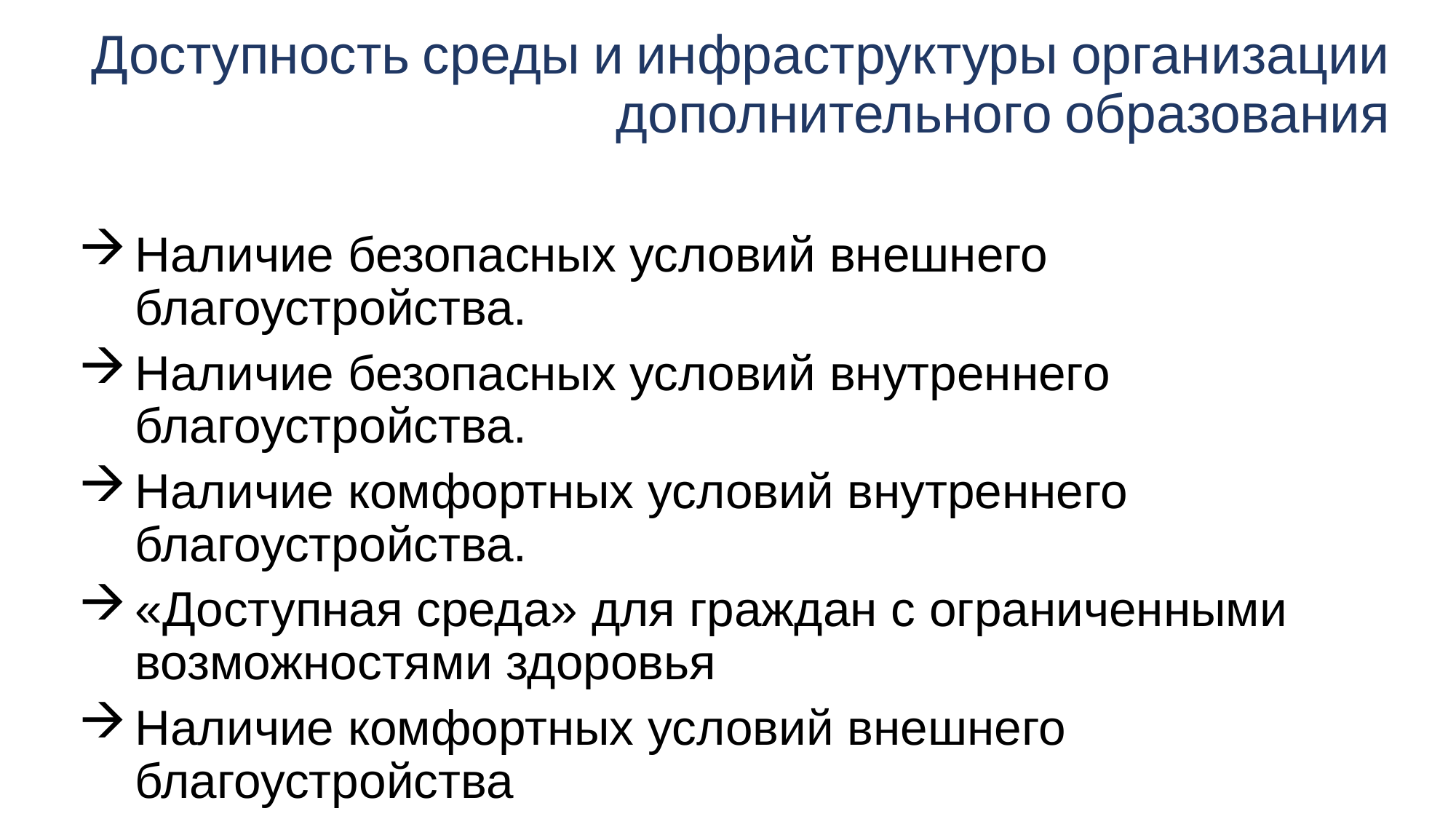

Доступность среды и инфраструктуры организации дополнительного образования
Наличие безопасных условий внешнего благоустройства.
Наличие безопасных условий внутреннего благоустройства.
Наличие комфортных условий внутреннего благоустройства.
«Доступная среда» для граждан с ограниченными возможностями здоровья
Наличие комфортных условий внешнего благоустройства